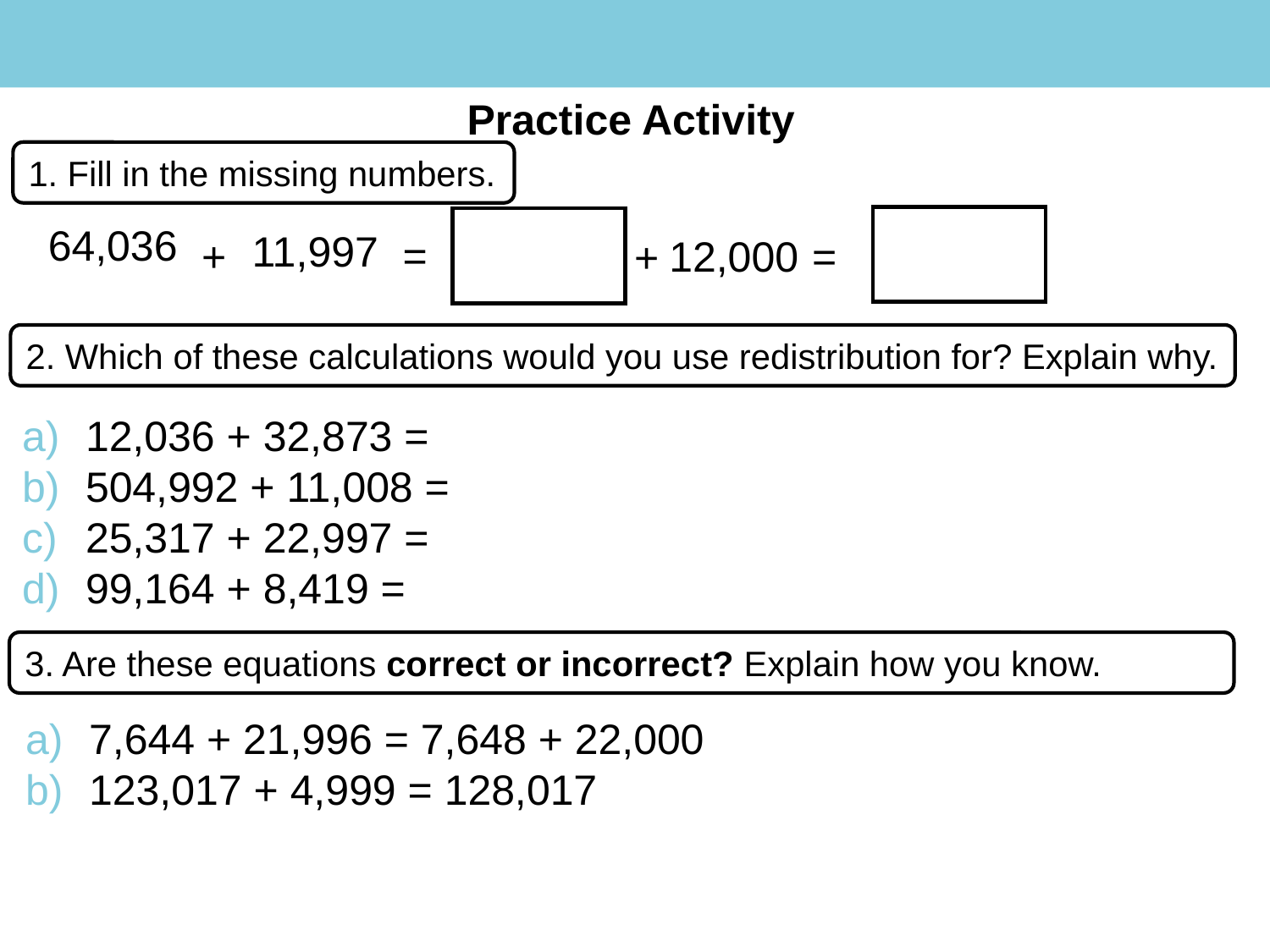

Practice Activity
1. Fill in the missing numbers.

64,036
11,997
=
12,000
=
+
+
2. Which of these calculations would you use redistribution for? Explain why.
12,036 + 32,873 =
504,992 + 11,008 =
25,317 + 22,997 =
99,164 + 8,419 =
3. Are these equations correct or incorrect? Explain how you know.
7,644 + 21,996 = 7,648 + 22,000
123,017 + 4,999 = 128,017